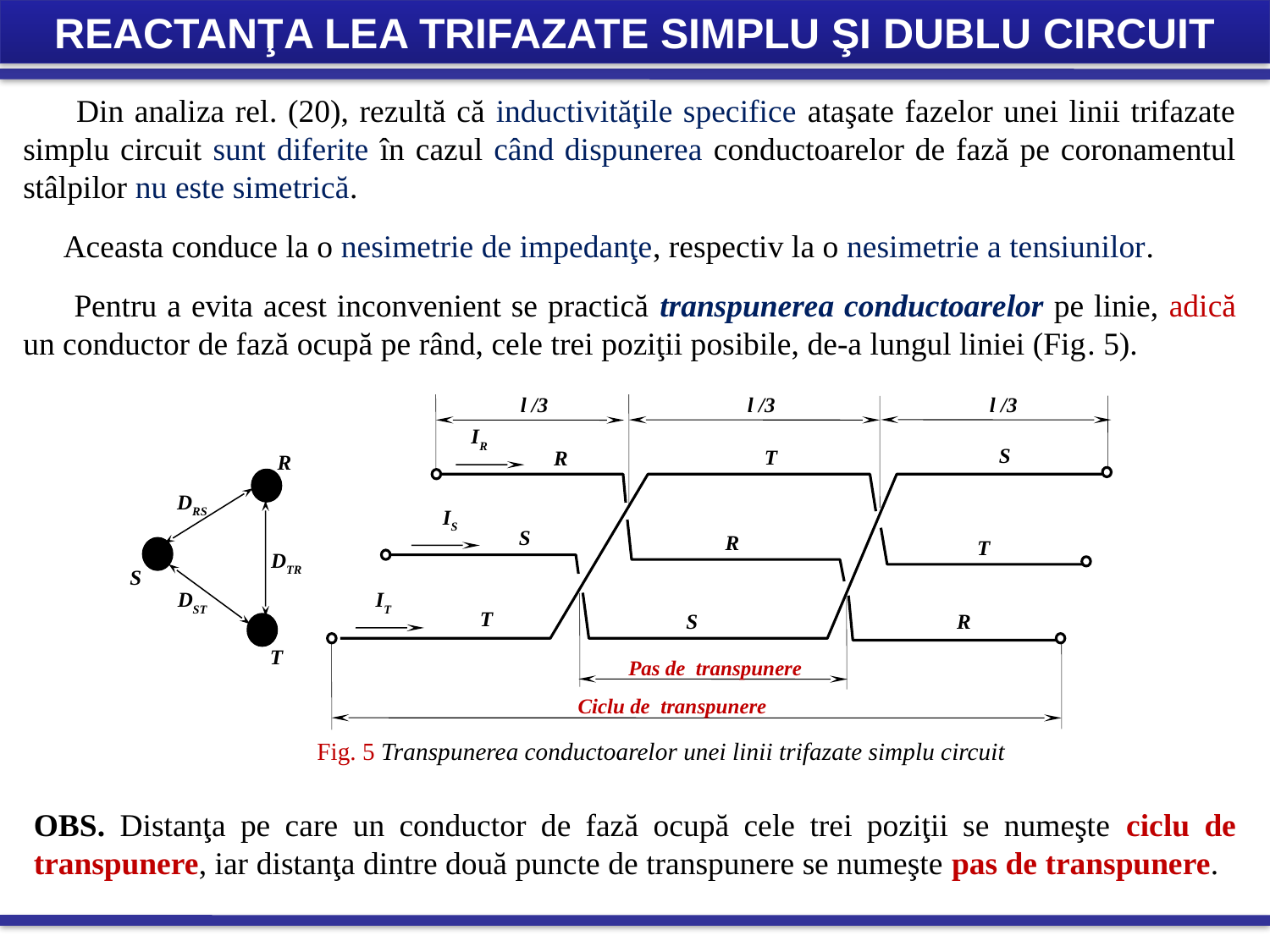

REACTANŢA LEA TRIFAZATE SIMPLU ŞI DUBLU CIRCUIT

     Din analiza rel. (20), rezultă că inductivităţile specifice ataşate fazelor unei linii trifazate simplu circuit sunt diferite în cazul când dispunerea conductoarelor de fază pe coronamentul stâlpilor nu este simetrică.
     Aceasta conduce la o nesimetrie de impedanţe, respectiv la o nesimetrie a tensiunilor.
     Pentru a evita acest inconvenient se practică transpunerea conductoarelor pe linie, adică un conductor de fază ocupă pe rând, cele trei poziţii posibile, de-a lungul liniei (Fig. 5).
l /3
l /3
l /3

IR
S
T
R
R

DRS

IS

S

R
T

DTR

S

DST
IT

T
S
R

T
Pas de  transpunere

Ciclu de  transpunere

Fig. 5 Transpunerea conductoarelor unei linii trifazate simplu circuit
OBS. Distanţa pe care un conductor de fază ocupă cele trei poziţii se numeşte ciclu de transpunere, iar distanţa dintre două puncte de transpunere se numeşte pas de transpunere.